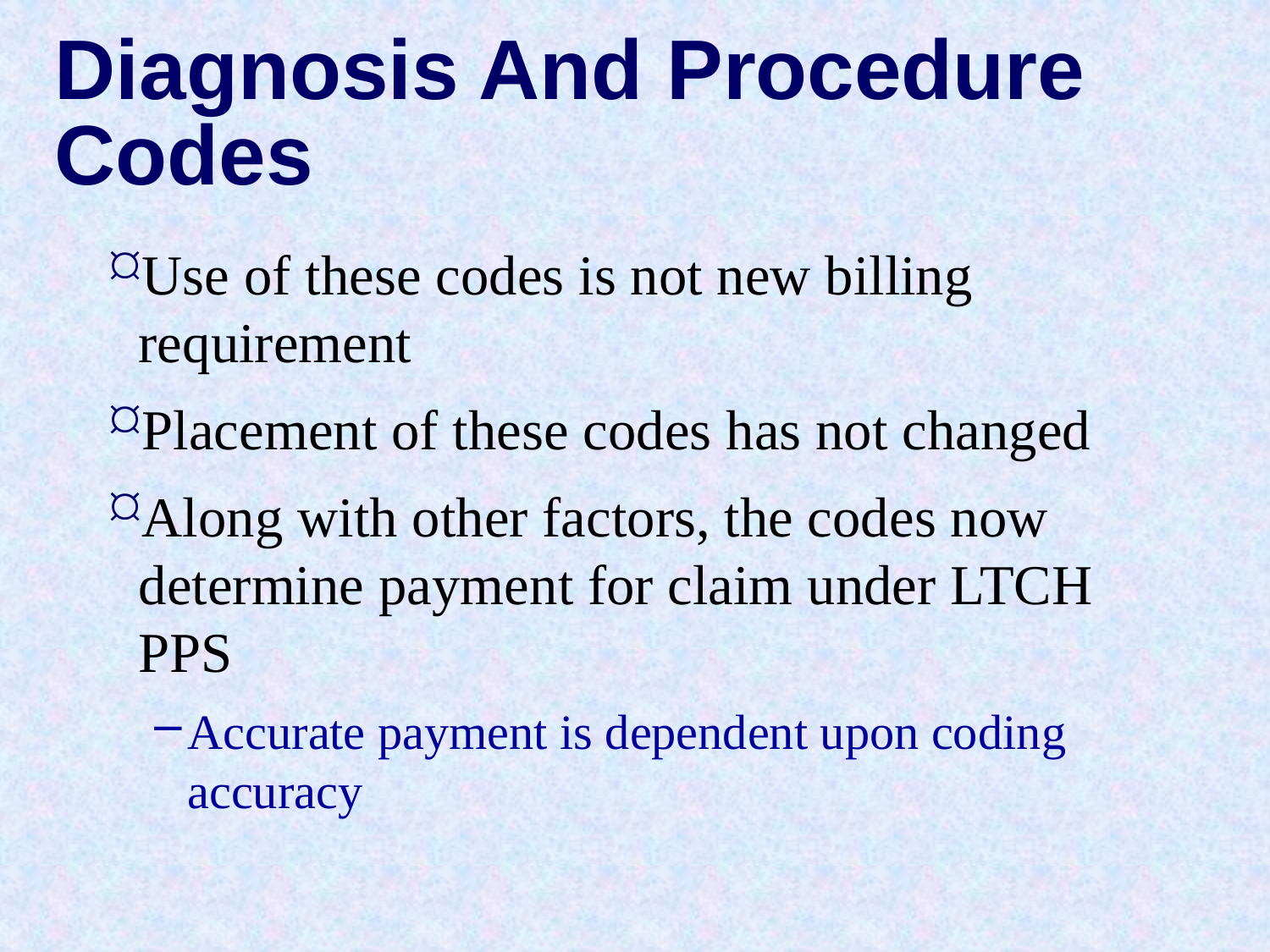

# Diagnosis And Procedure Codes
Use of these codes is not new billing requirement
Placement of these codes has not changed
Along with other factors, the codes now determine payment for claim under LTCH PPS
Accurate payment is dependent upon coding accuracy